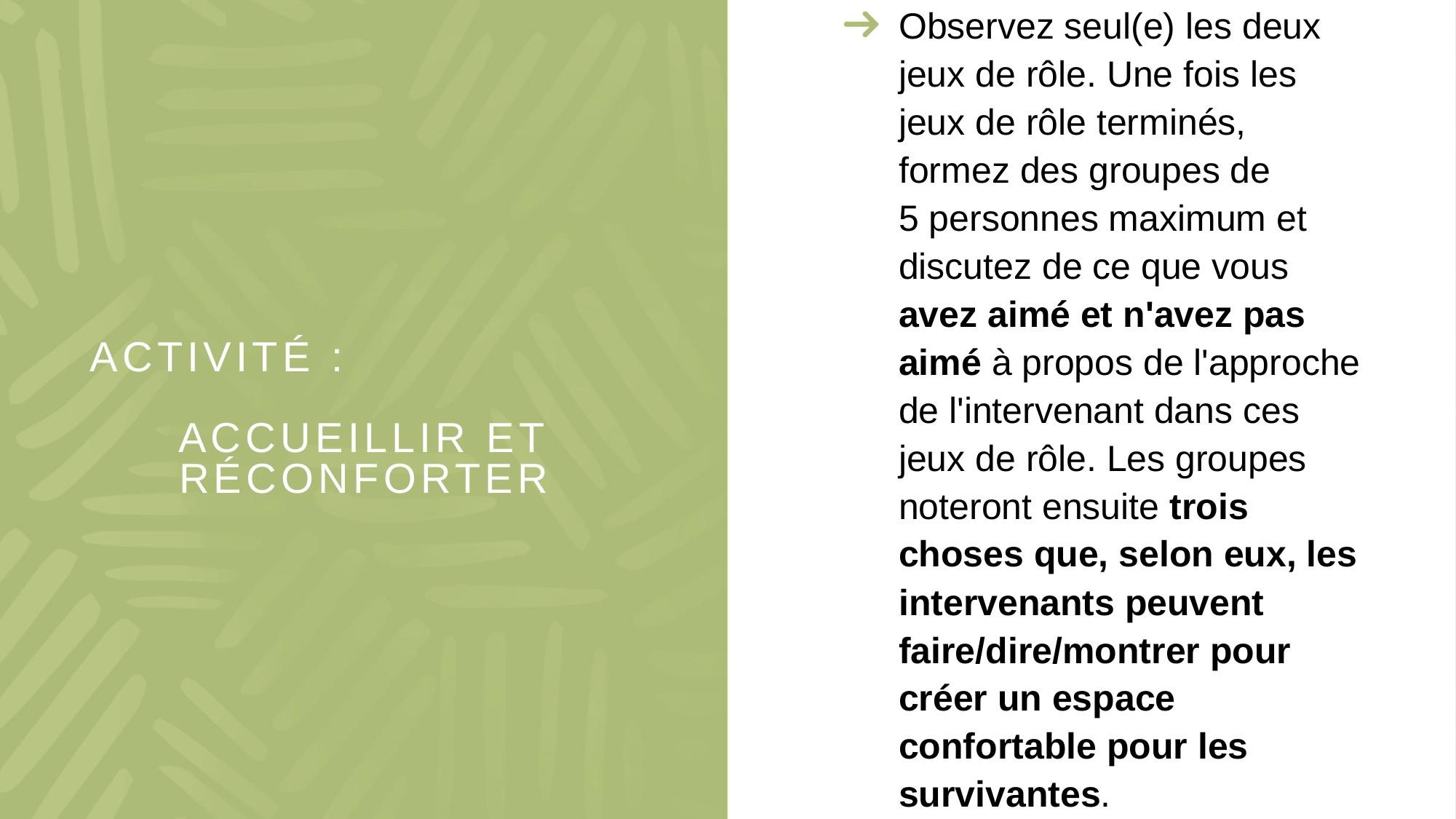

Observez seul(e) les deux jeux de rôle. Une fois les jeux de rôle terminés, formez des groupes de 5 personnes maximum et discutez de ce que vous avez aimé et n'avez pas aimé à propos de l'approche de l'intervenant dans ces jeux de rôle. Les groupes noteront ensuite trois choses que, selon eux, les intervenants peuvent faire/dire/montrer pour créer un espace confortable pour les survivantes.

# Activité :
Accueillir et réconforter